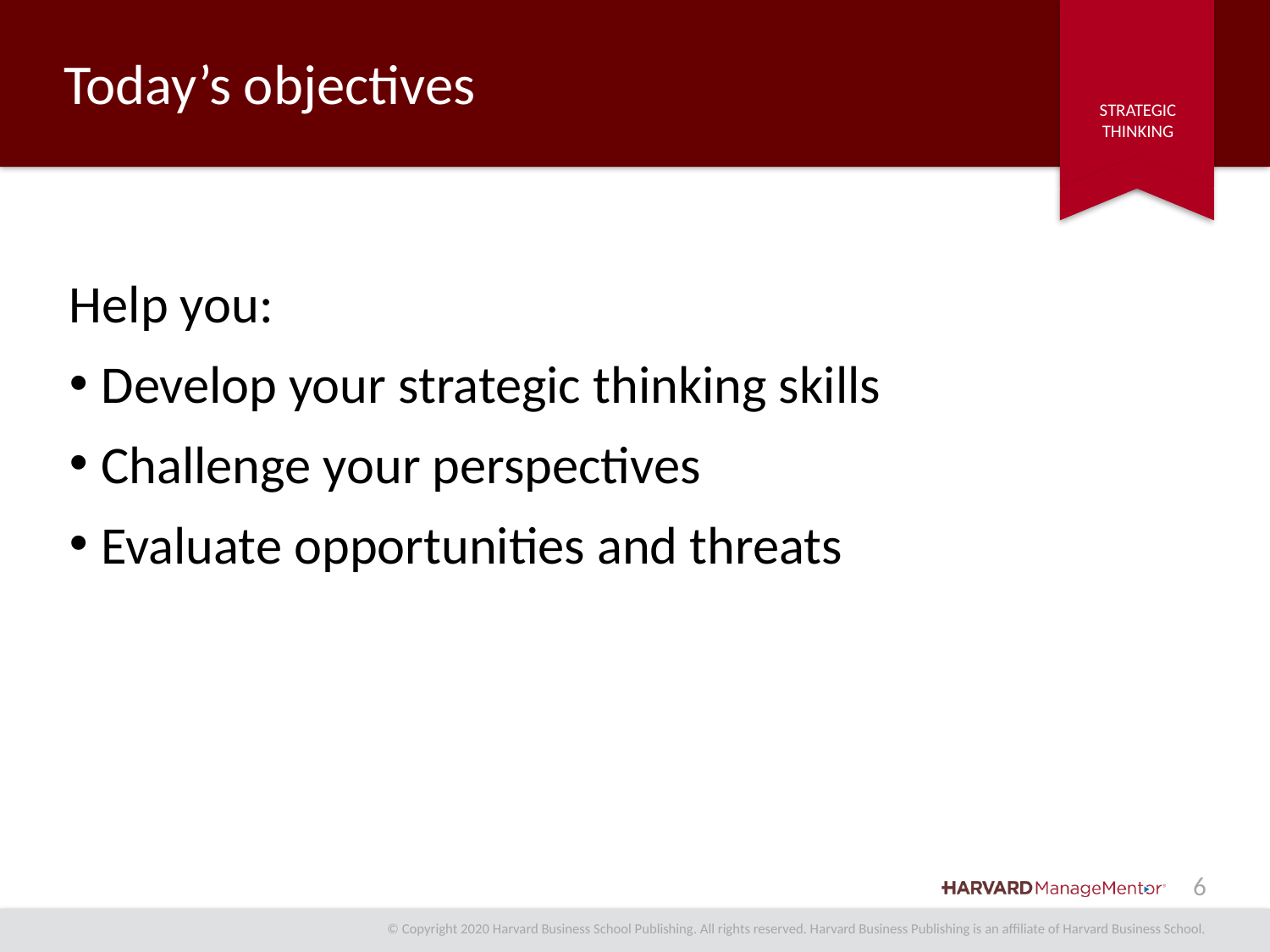

# Today’s objectives
Help you:
Develop your strategic thinking skills
Challenge your perspectives
Evaluate opportunities and threats